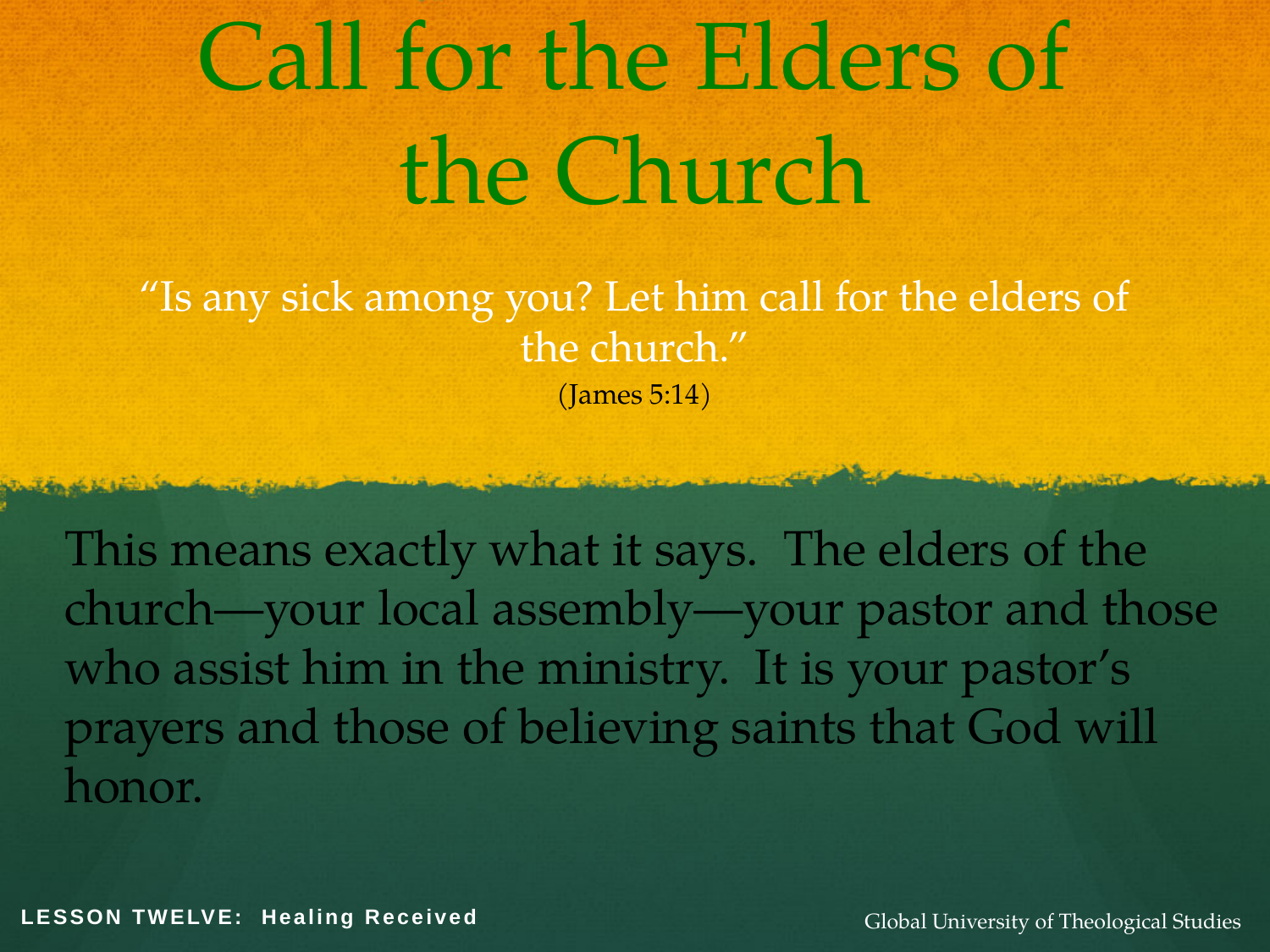

# Call for the Elders of the Church
“Is any sick among you? Let him call for the elders of the church.”
(James 5:14)
This means exactly what it says.  The elders of the church—your local assembly—your pastor and those who assist him in the ministry.  It is your pastor’s prayers and those of believing saints that God will honor.
LESSON TWELVE:  Healing Received
Global University of Theological Studies